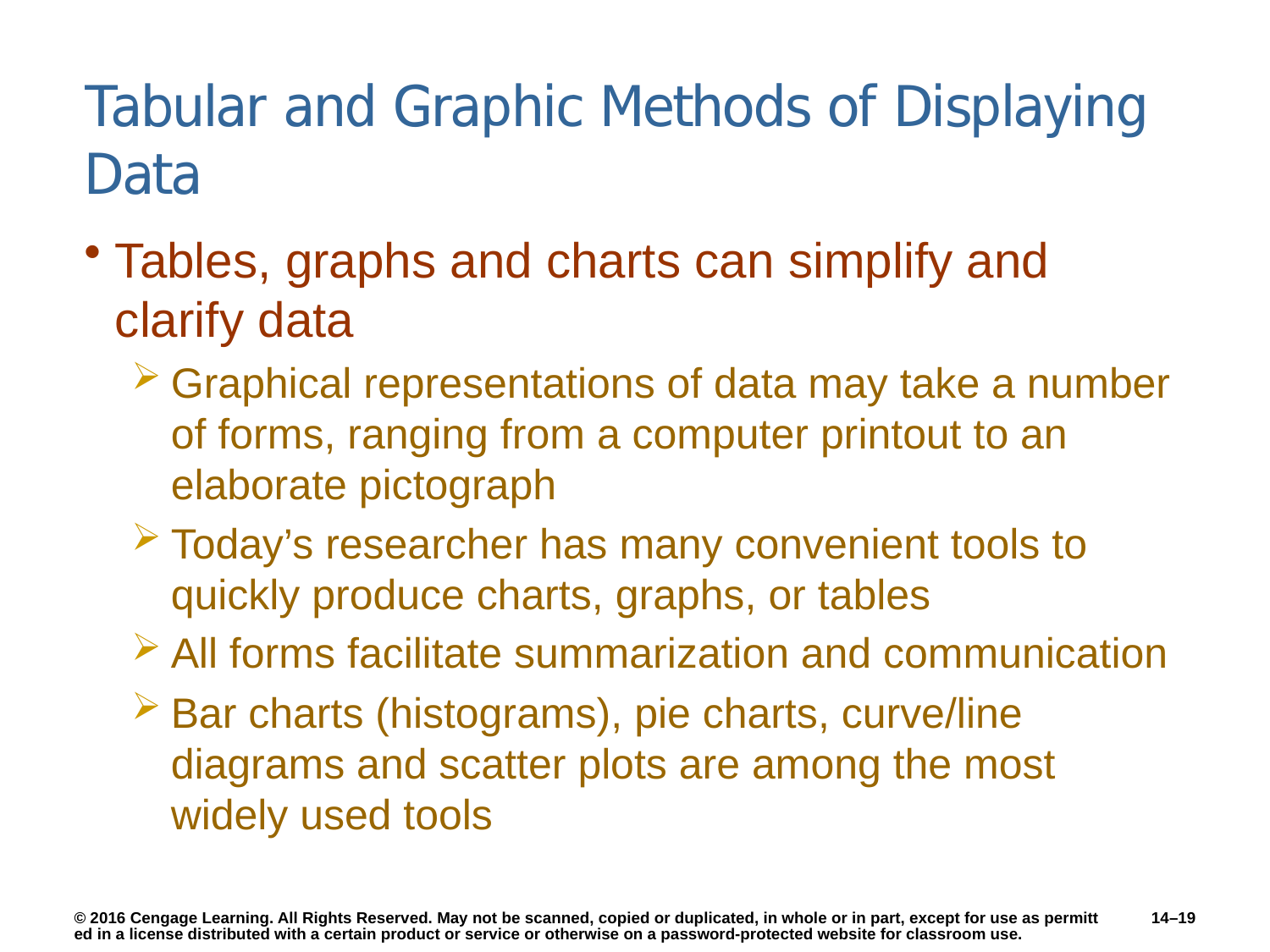

# Tabular and Graphic Methods of Displaying Data
Tables, graphs and charts can simplify and clarify data
Graphical representations of data may take a number of forms, ranging from a computer printout to an elaborate pictograph
Today’s researcher has many convenient tools to quickly produce charts, graphs, or tables
All forms facilitate summarization and communication
Bar charts (histograms), pie charts, curve/line diagrams and scatter plots are among the most widely used tools
14–19
© 2016 Cengage Learning. All Rights Reserved. May not be scanned, copied or duplicated, in whole or in part, except for use as permitted in a license distributed with a certain product or service or otherwise on a password-protected website for classroom use.